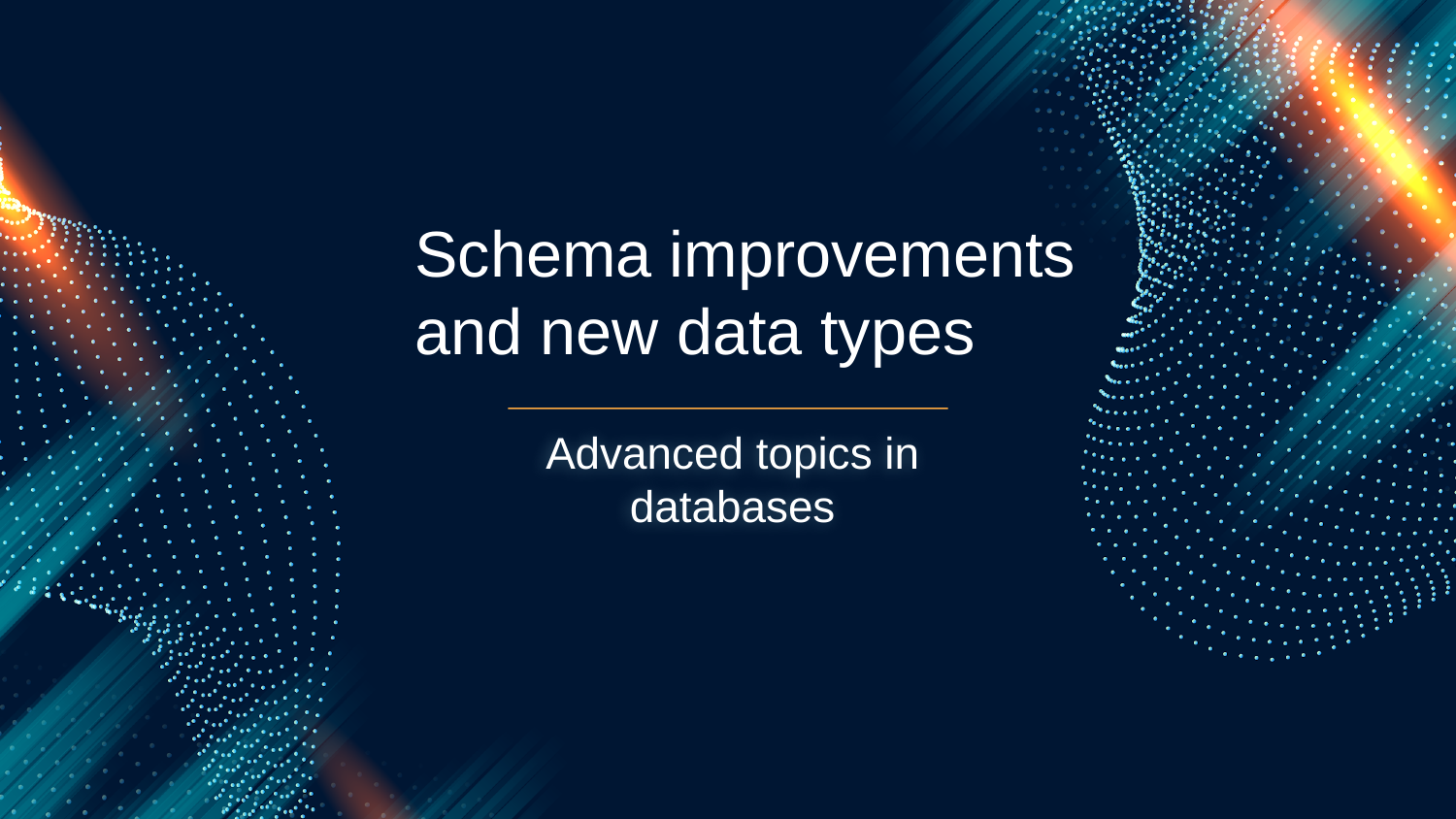

Schema improvements and new data types
# Advanced topics in databases